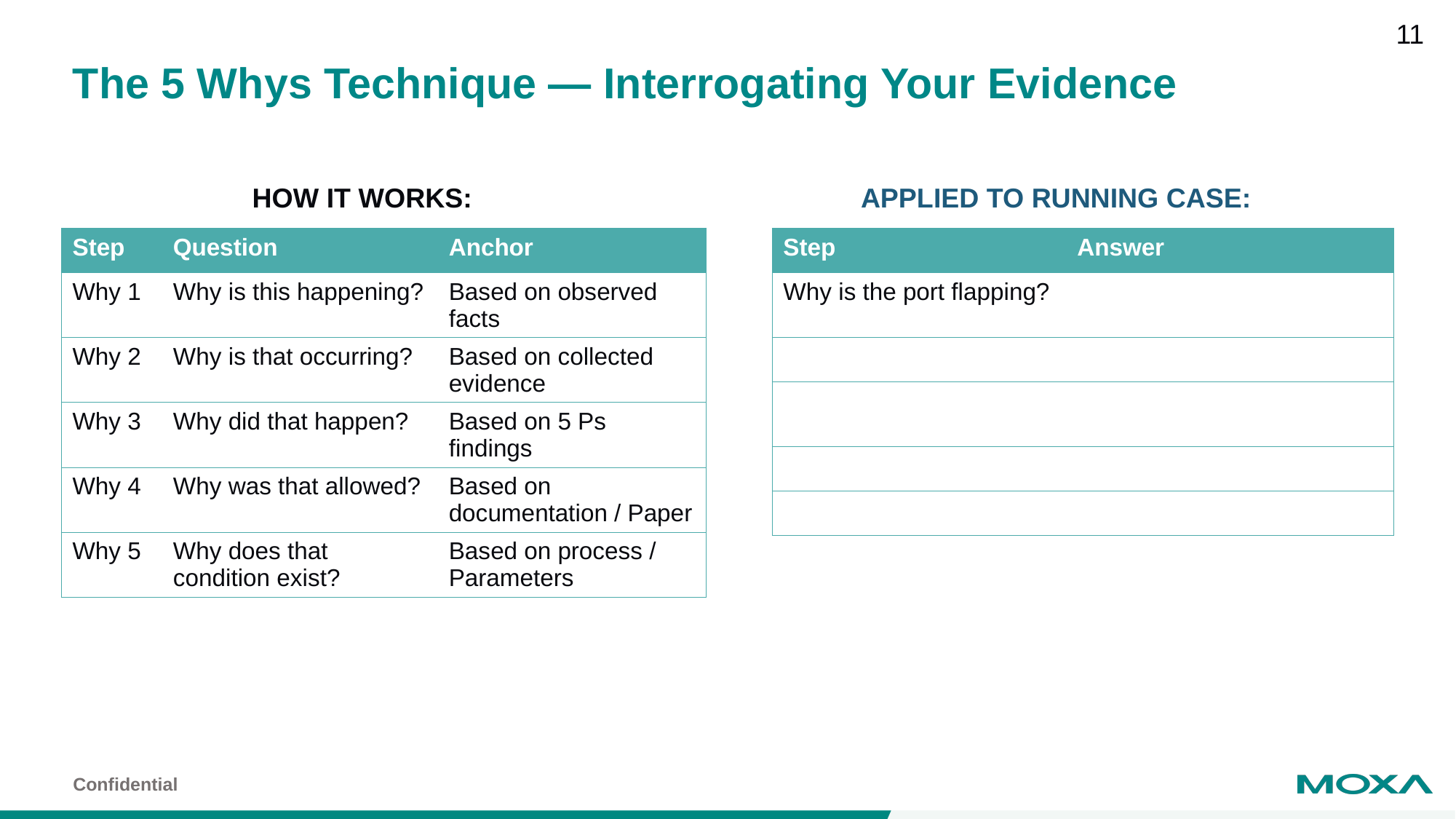

# The 5 Whys Technique — Interrogating Your Evidence
HOW IT WORKS:
APPLIED TO RUNNING CASE:
| Step | Question | Anchor |
| --- | --- | --- |
| Why 1 | Why is this happening? | Based on observed facts |
| Why 2 | Why is that occurring? | Based on collected evidence |
| Why 3 | Why did that happen? | Based on 5 Ps findings |
| Why 4 | Why was that allowed? | Based on documentation / Paper |
| Why 5 | Why does that condition exist? | Based on process / Parameters |
| Step | Answer |
| --- | --- |
| Why is the port flapping? |  |
|  |  |
|  |  |
|  |  |
|  |  |